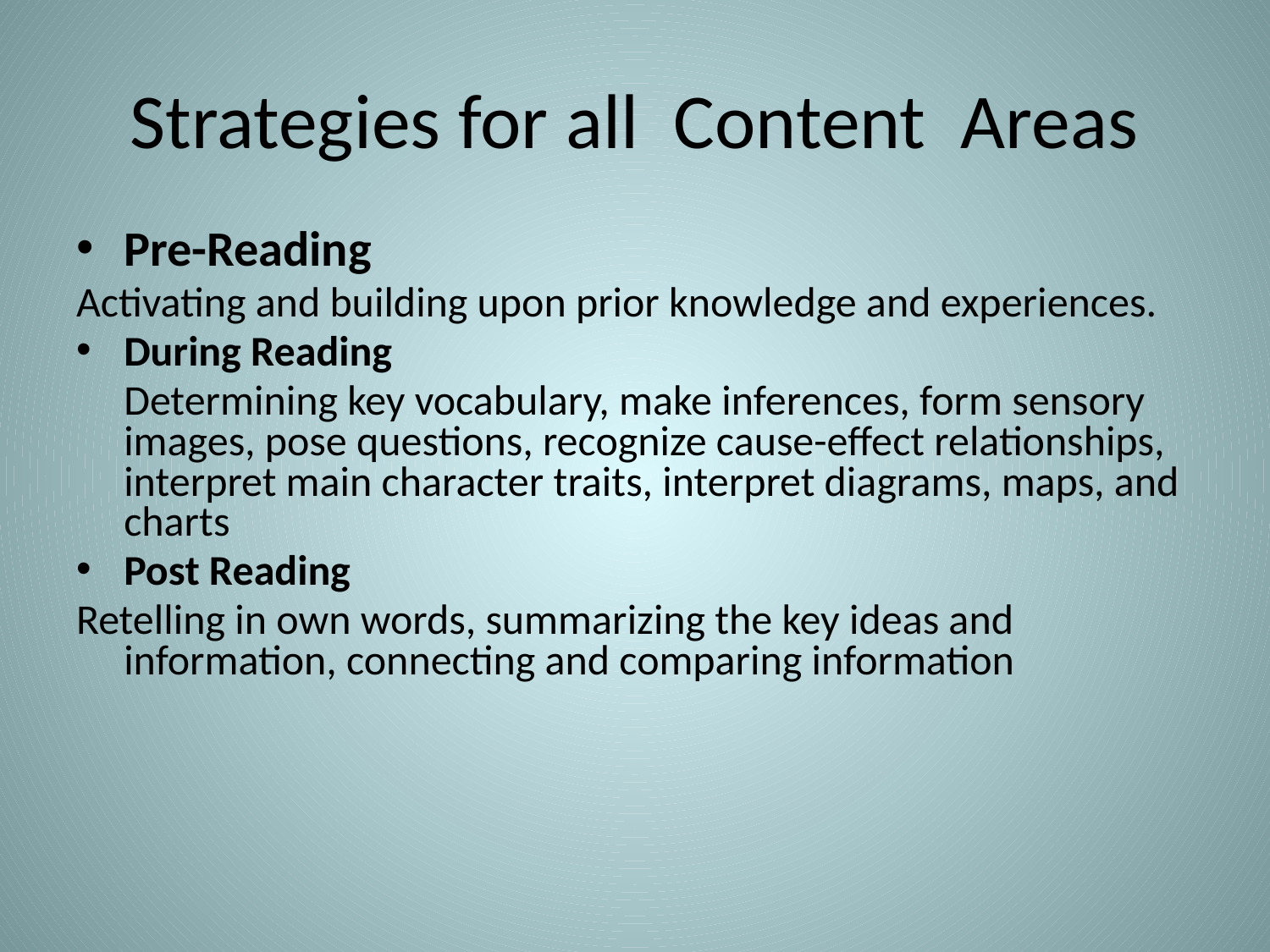

# Strategies for all  Content  Areas
Pre-Reading
Activating and building upon prior knowledge and experiences.
During Reading
	Determining key vocabulary, make inferences, form sensory images, pose questions, recognize cause-effect relationships, interpret main character traits, interpret diagrams, maps, and charts
Post Reading
Retelling in own words, summarizing the key ideas and information, connecting and comparing information